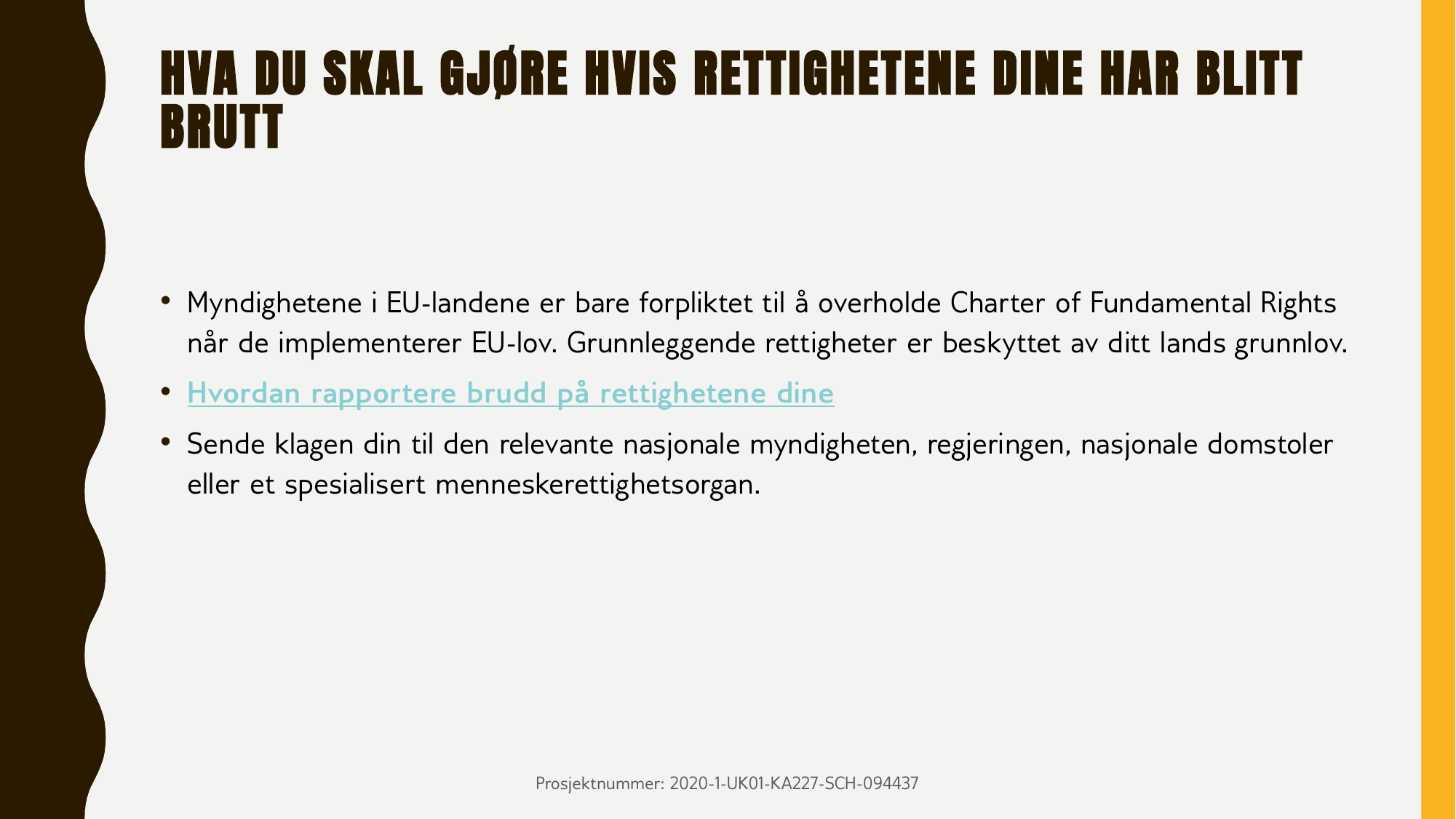

# Hva du skal gjøre hvis rettighetene dine har blitt brutt
Myndighetene i EU-landene er bare forpliktet til å overholde Charter of Fundamental Rights når de implementerer EU-lov. Grunnleggende rettigheter er beskyttet av ditt lands grunnlov.
Hvordan rapportere brudd på rettighetene dine
Sende klagen din til den relevante nasjonale myndigheten, regjeringen, nasjonale domstoler eller et spesialisert menneskerettighetsorgan.

Prosjektnummer: 2020-1-UK01-KA227-SCH-094437